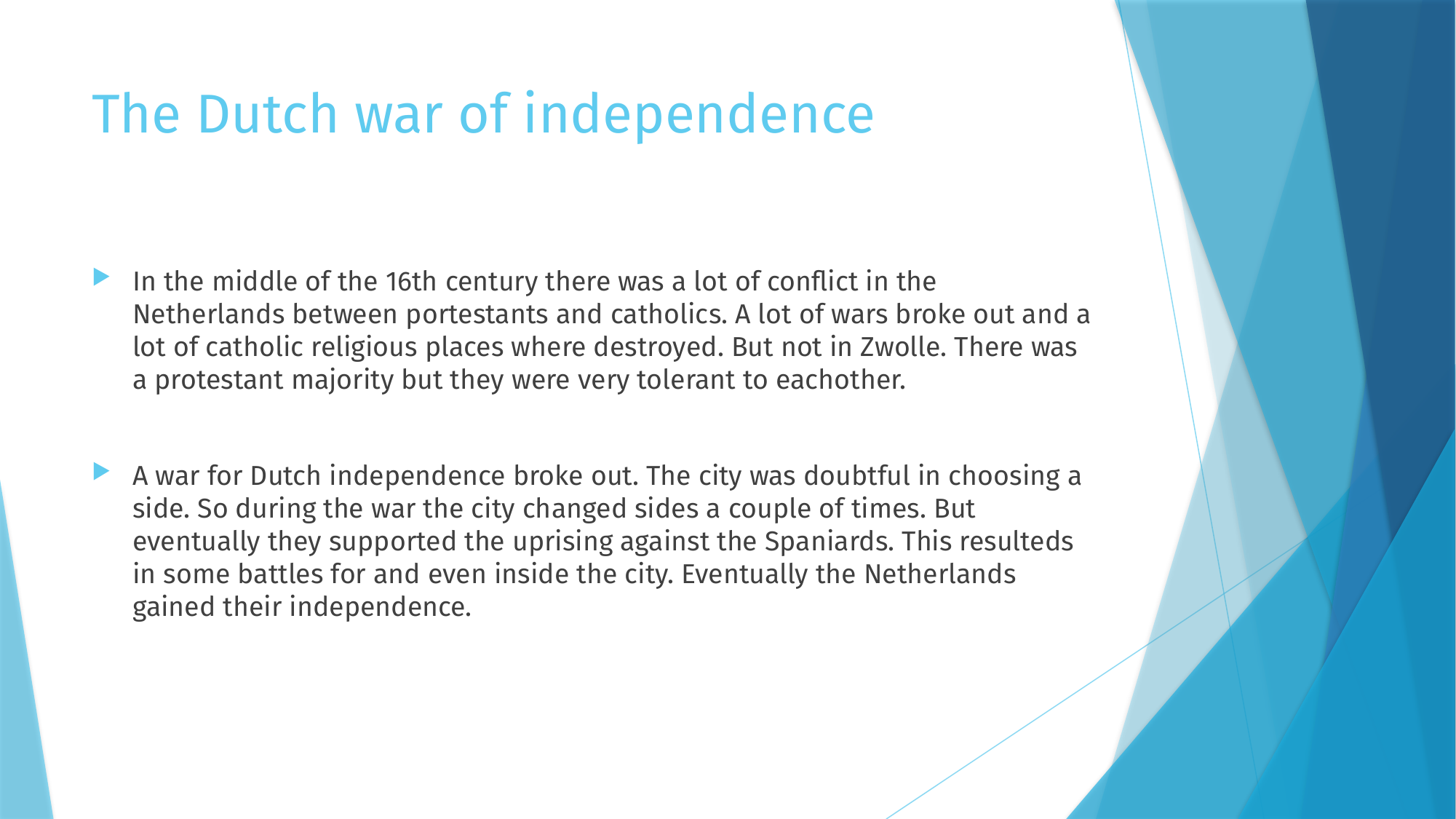

# The Dutch war of independence
In the middle of the 16th century there was a lot of conflict in the Netherlands between portestants and catholics. A lot of wars broke out and a lot of catholic religious places where destroyed. But not in Zwolle. There was a protestant majority but they were very tolerant to eachother.

A war for Dutch independence broke out. The city was doubtful in choosing a side. So during the war the city changed sides a couple of times. But eventually they supported the uprising against the Spaniards. This resulteds in some battles for and even inside the city. Eventually the Netherlands gained their independence.